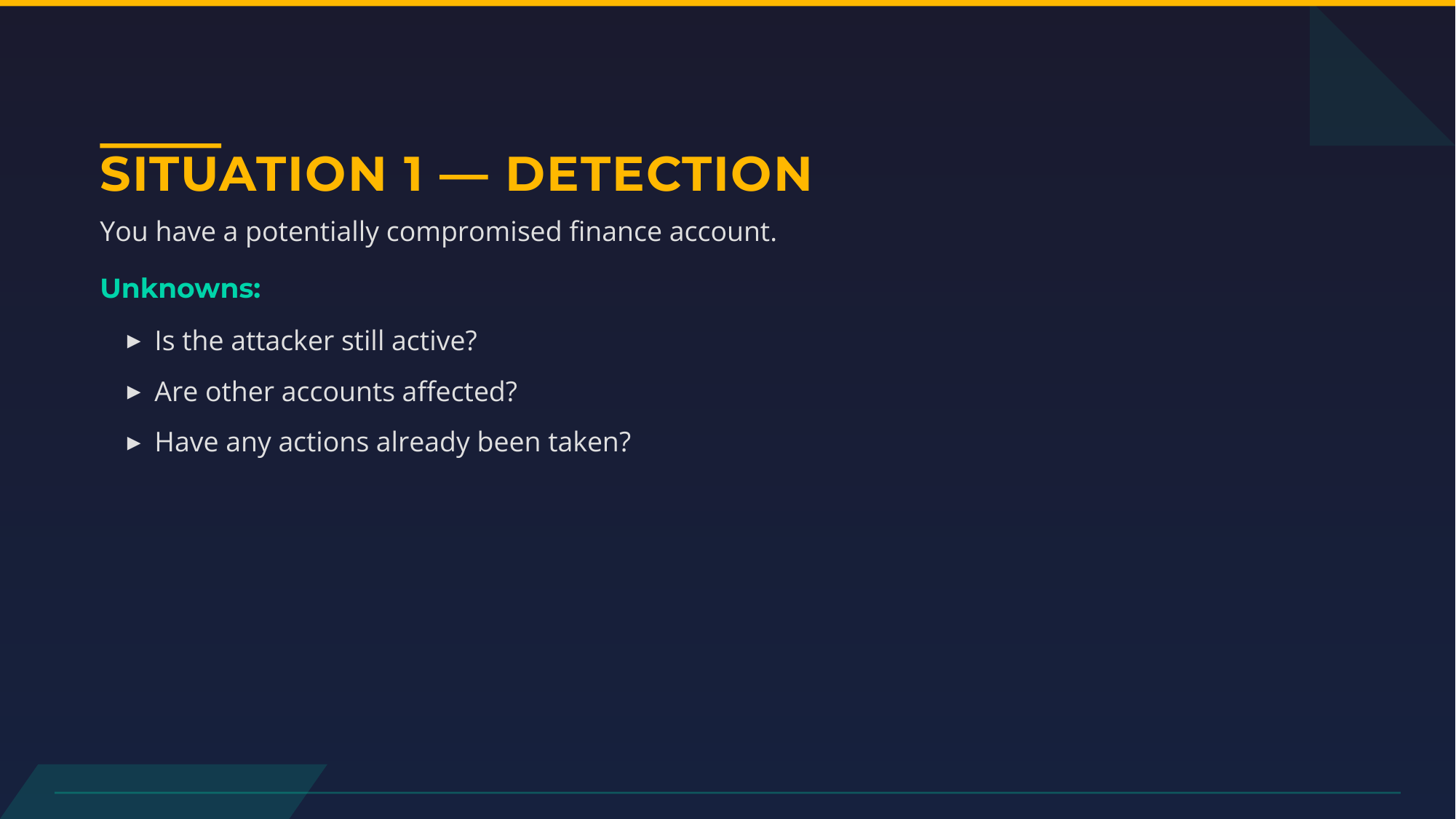

# SITUATION 1 — DETECTION

You have a potentially compromised finance account.
Unknowns:
Is the attacker still active?
Are other accounts affected?
Have any actions already been taken?